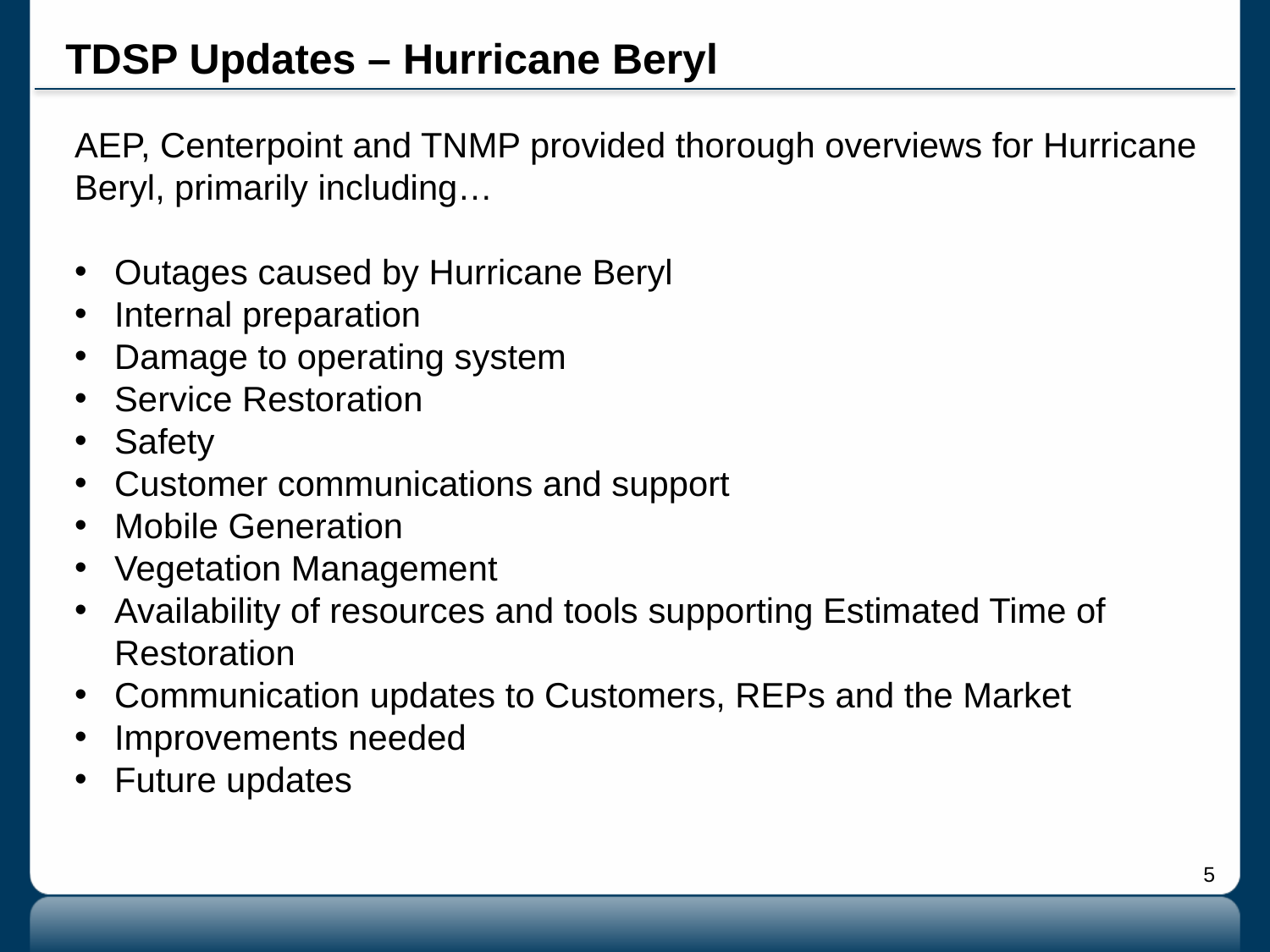

# TDSP Updates – Hurricane Beryl
AEP, Centerpoint and TNMP provided thorough overviews for Hurricane Beryl, primarily including…

Outages caused by Hurricane Beryl
Internal preparation
Damage to operating system
Service Restoration
Safety
Customer communications and support
Mobile Generation
Vegetation Management
Availability of resources and tools supporting Estimated Time of Restoration
Communication updates to Customers, REPs and the Market
Improvements needed
Future updates